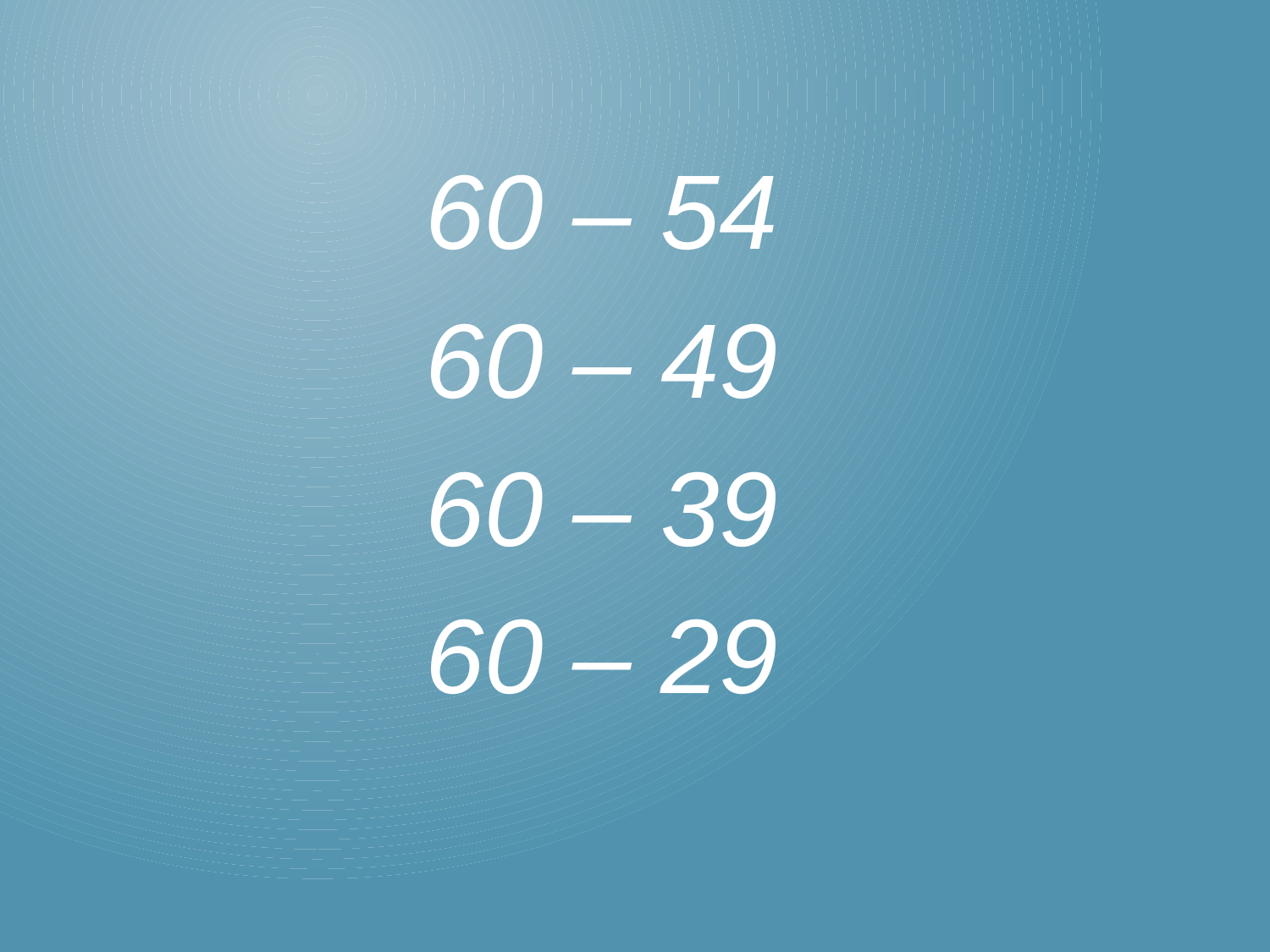

60 – 54
60 – 49
60 – 39
60 – 29